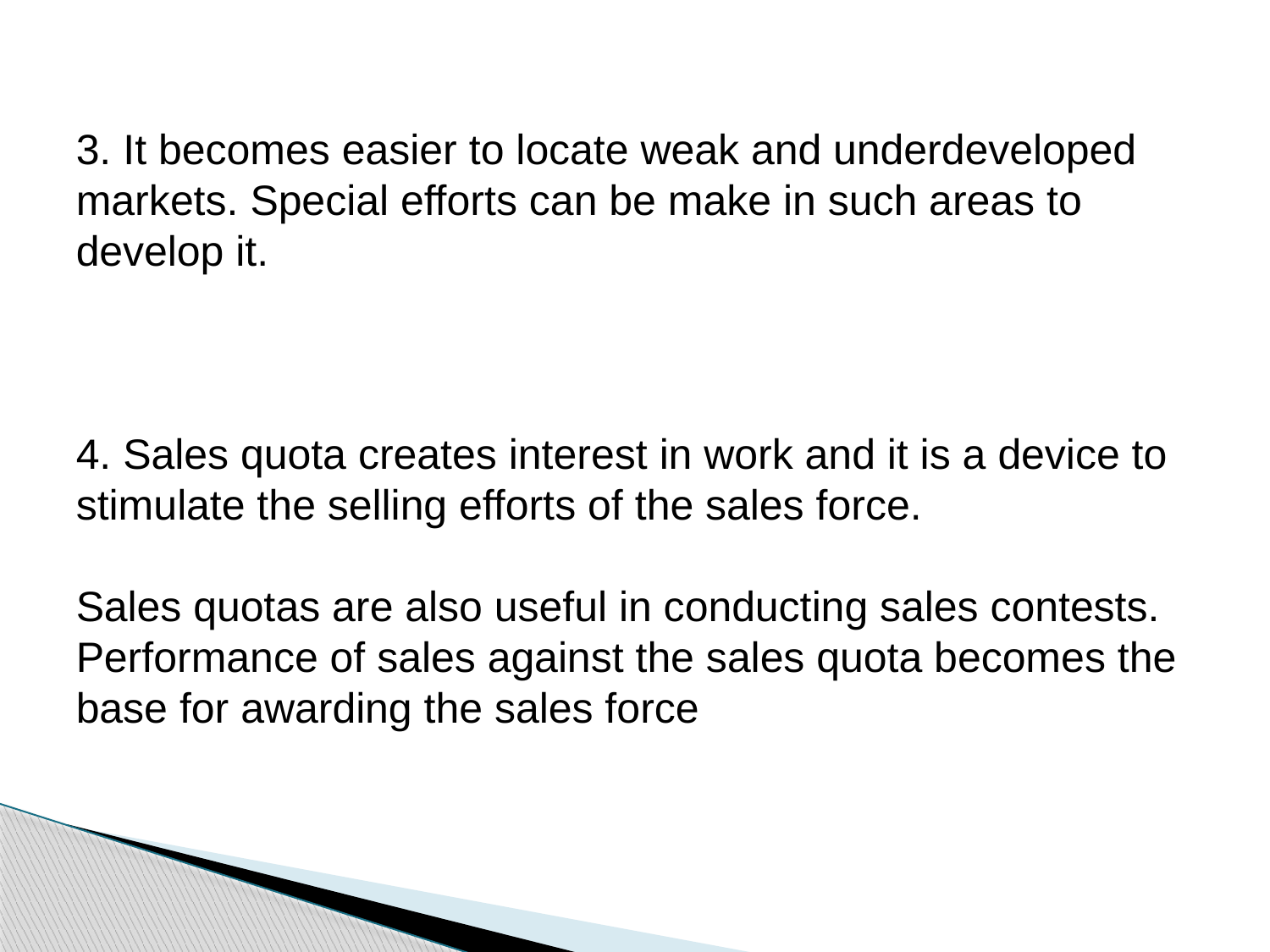

3. It becomes easier to locate weak and underdeveloped markets. Special efforts can be make in such areas to develop it.

4. Sales quota creates interest in work and it is a device to stimulate the selling efforts of the sales force.

Sales quotas are also useful in conducting sales contests. Performance of sales against the sales quota becomes the base for awarding the sales force